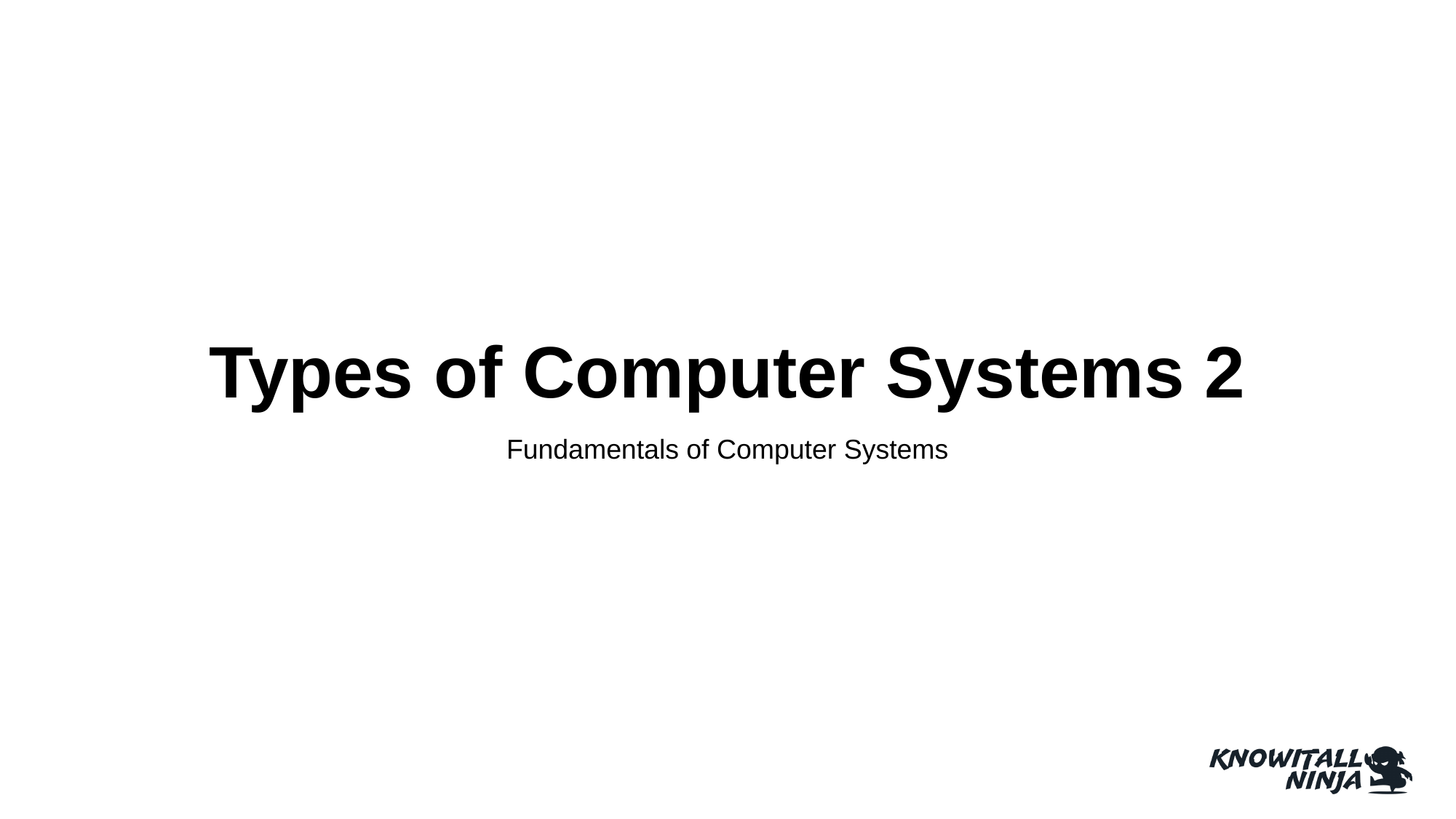

# Types of Computer Systems 2
Fundamentals of Computer Systems